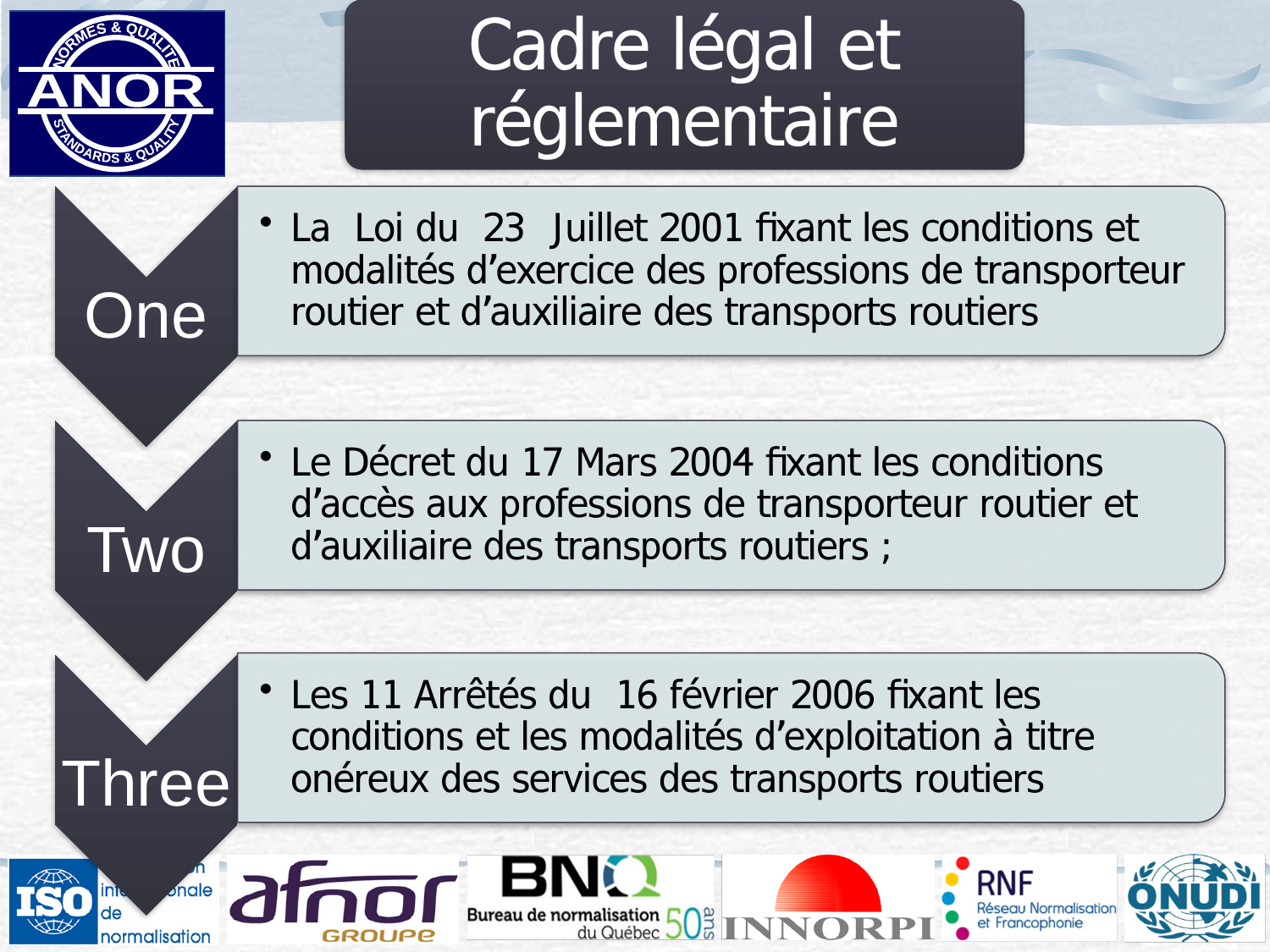

Cadre légal et réglementaire
One
La  Loi du  23  Juillet 2001 fixant les conditions et modalités d’exercice des professions de transporteur routier et d’auxiliaire des transports routiers
Two
Le Décret du 17 Mars 2004 fixant les conditions d’accès aux professions de transporteur routier et d’auxiliaire des transports routiers ;
Three
Les 11 Arrêtés du  16 février 2006 fixant les conditions et les modalités d’exploitation à titre onéreux des services des transports routiers